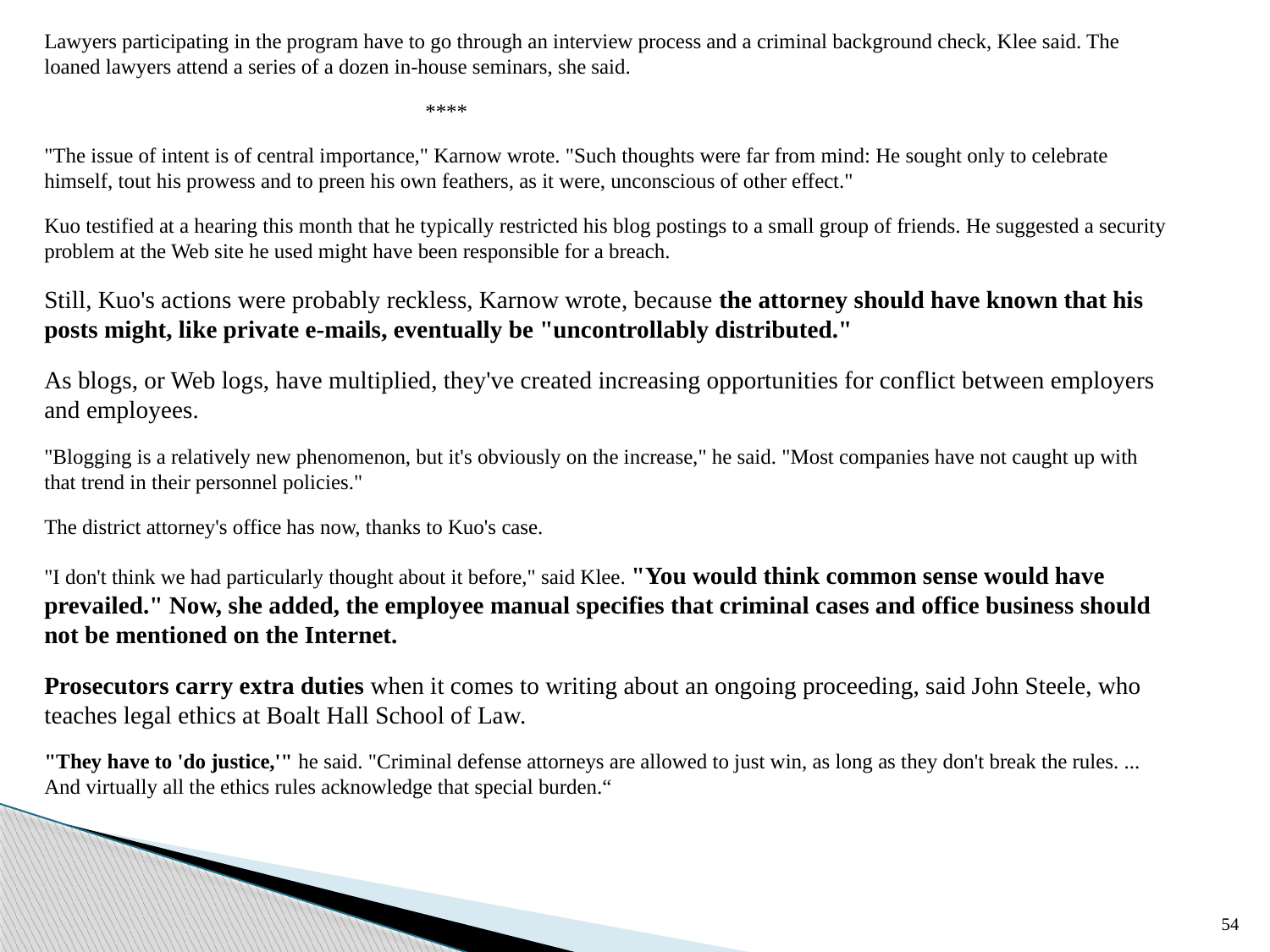

Lawyers participating in the program have to go through an interview process and a criminal background check, Klee said. The loaned lawyers attend a series of a dozen in-house seminars, she said.
			****
"The issue of intent is of central importance," Karnow wrote. "Such thoughts were far from mind: He sought only to celebrate himself, tout his prowess and to preen his own feathers, as it were, unconscious of other effect."
Kuo testified at a hearing this month that he typically restricted his blog postings to a small group of friends. He suggested a security problem at the Web site he used might have been responsible for a breach.
Still, Kuo's actions were probably reckless, Karnow wrote, because the attorney should have known that his posts might, like private e-mails, eventually be "uncontrollably distributed."
As blogs, or Web logs, have multiplied, they've created increasing opportunities for conflict between employers and employees.
"Blogging is a relatively new phenomenon, but it's obviously on the increase," he said. "Most companies have not caught up with that trend in their personnel policies."
The district attorney's office has now, thanks to Kuo's case.
"I don't think we had particularly thought about it before," said Klee. "You would think common sense would have prevailed." Now, she added, the employee manual specifies that criminal cases and office business should not be mentioned on the Internet.
Prosecutors carry extra duties when it comes to writing about an ongoing proceeding, said John Steele, who teaches legal ethics at Boalt Hall School of Law.
"They have to 'do justice,'" he said. "Criminal defense attorneys are allowed to just win, as long as they don't break the rules. ... And virtually all the ethics rules acknowledge that special burden.“

54